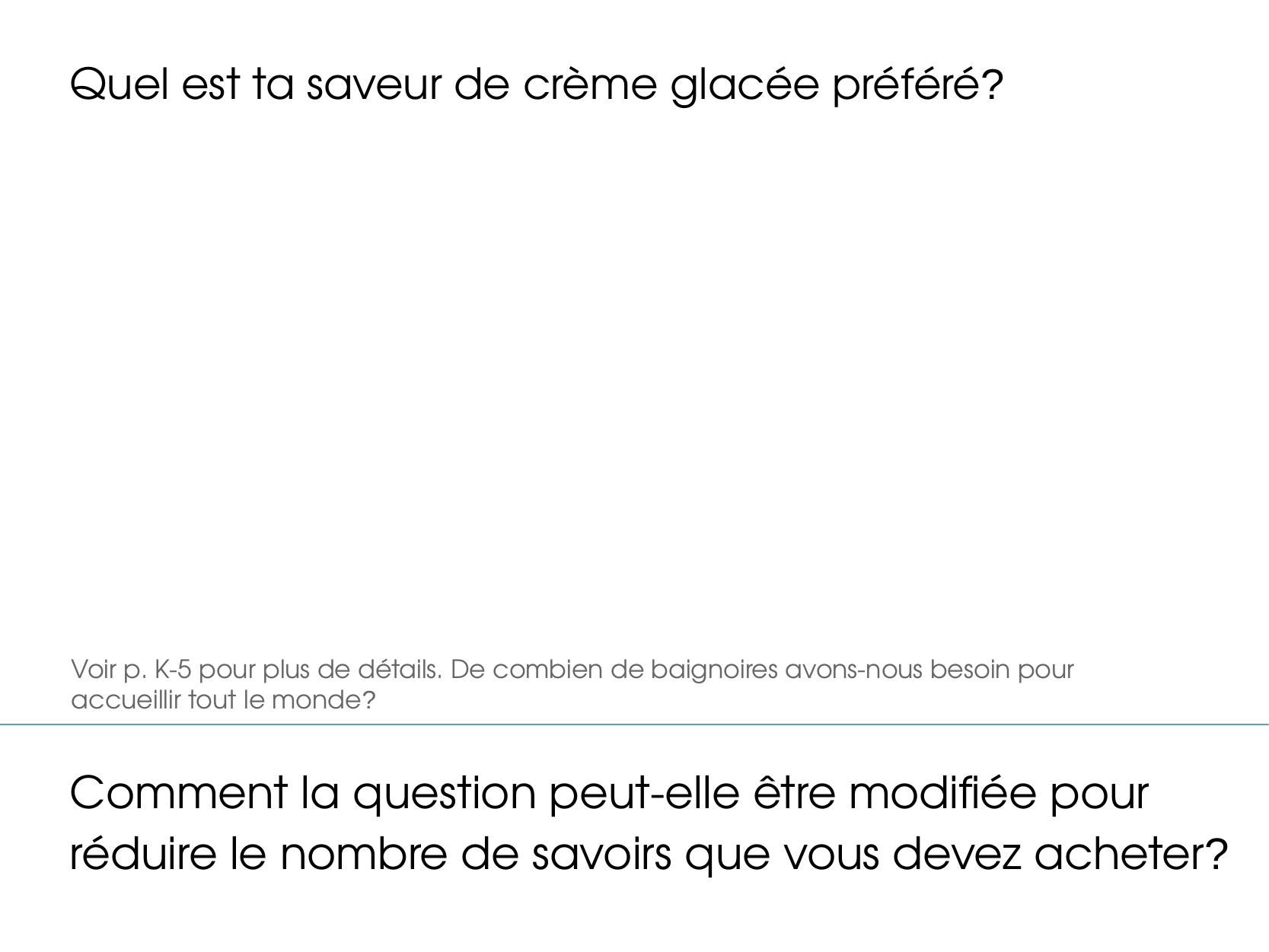

Quel est ta saveur de crème glacée préféré?
Voir p. K-5 pour plus de détails. De combien de baignoires avons-nous besoin pour accueillir tout le monde?
Comment la question peut-elle être modifiée pour réduire le nombre de savoirs que vous devez acheter?